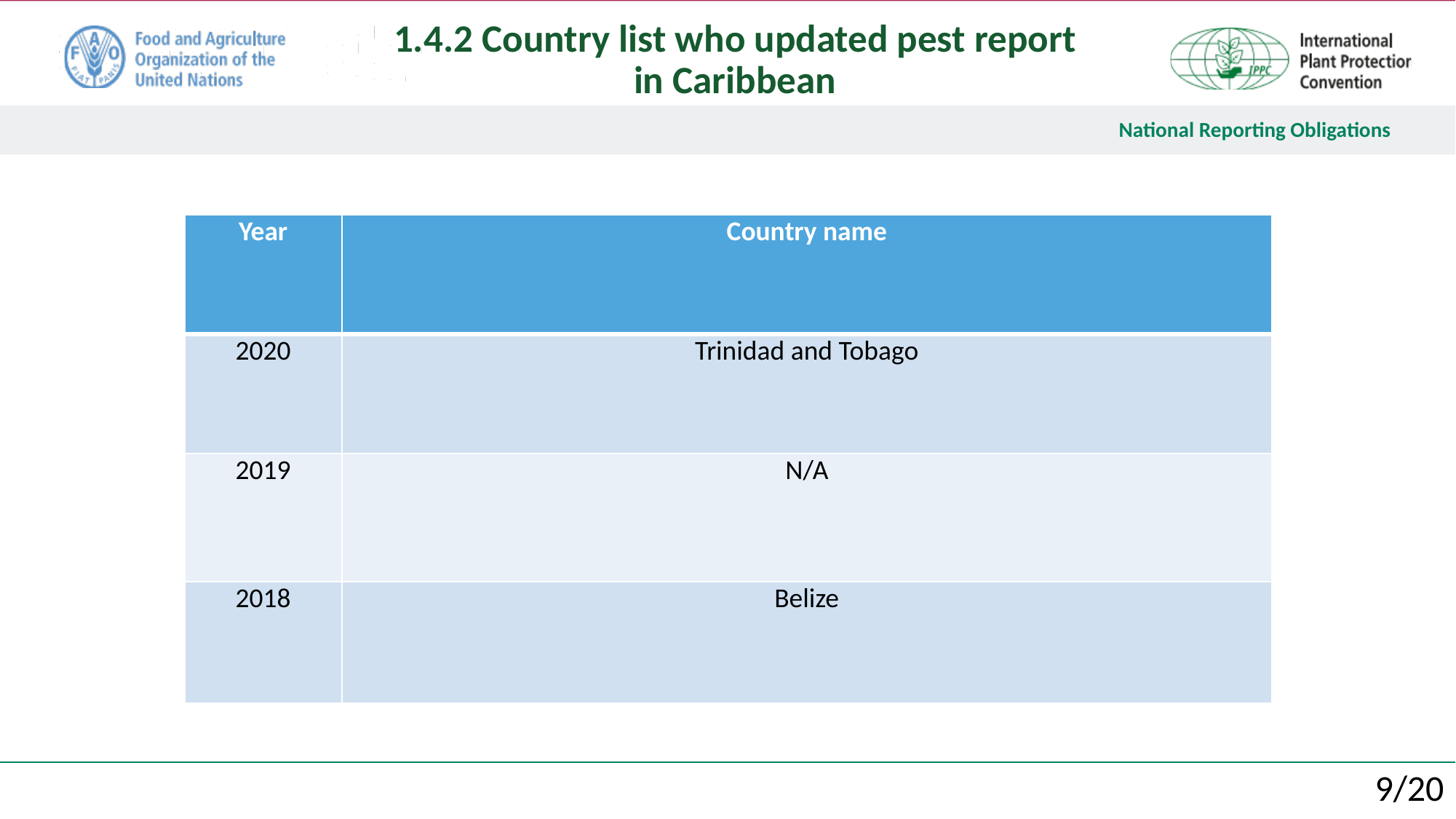

1.4.2 Country list who updated pest report
in Caribbean
| Year | Country name |
| --- | --- |
| 2020 | Trinidad and Tobago |
| 2019 | N/A |
| 2018 | Belize |
9/20